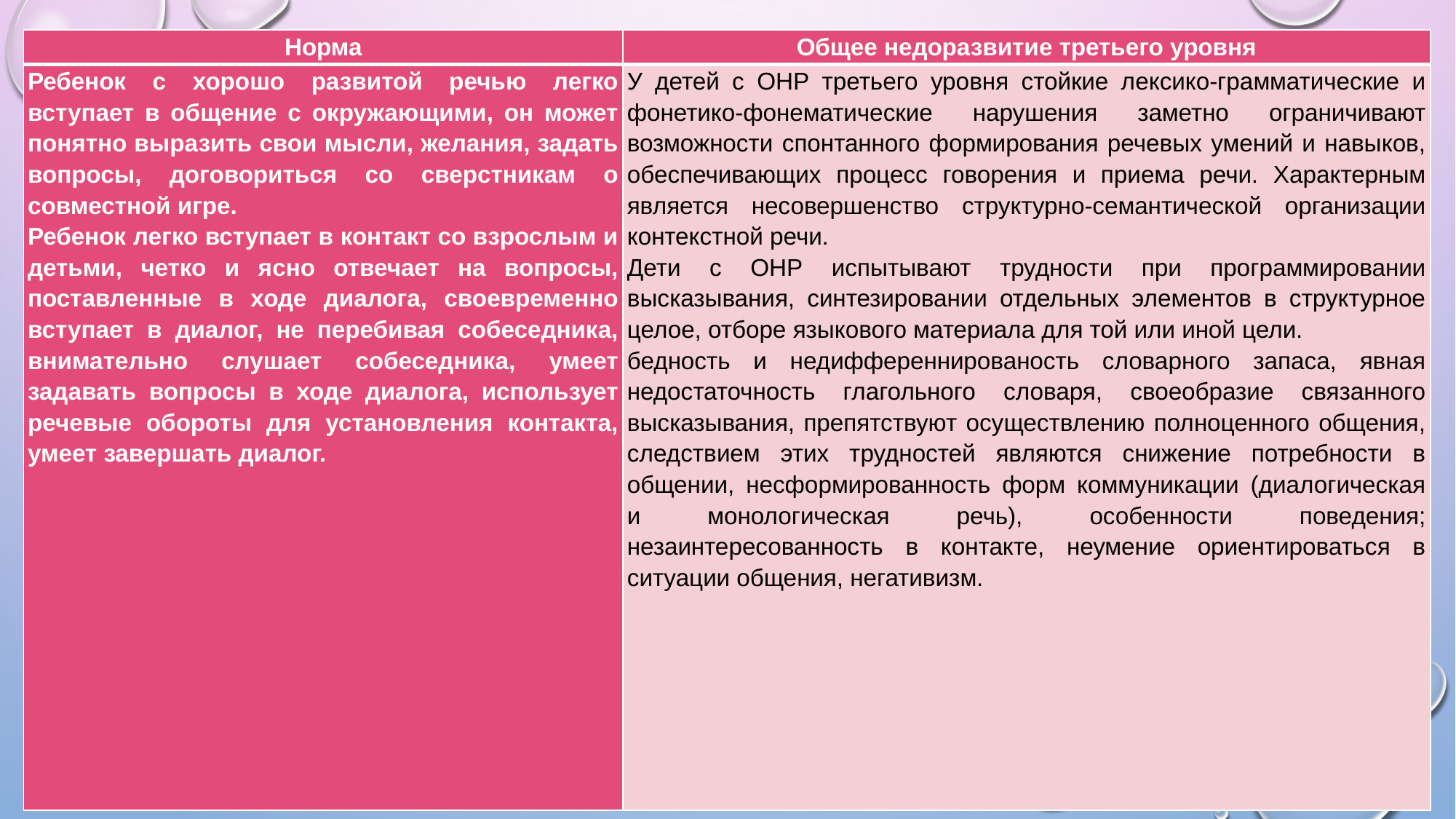

| Норма | Общее недоразвитие третьего уровня |
| --- | --- |
| Ребенок с хорошо развитой речью легко вступает в общение с окружающими, он может понятно выразить свои мысли, желания, задать вопросы, договориться со сверстникам о совместной игре. Ребенок легко вступает в контакт со взрослым и детьми, четко и ясно отвечает на вопросы, поставленные в ходе диалога, своевременно вступает в диалог, не перебивая собеседника, внимательно слушает собеседника, умеет задавать вопросы в ходе диалога, использует речевые обороты для установления контакта, умеет завершать диалог. | У детей с ОНР третьего уровня стойкие лексико-грамматические и фонетико-фонематические нарушения заметно ограничивают возможности спонтанного формирования речевых умений и навыков, обеспечивающих процесс говорения и приема речи. Характерным является несовершенство структурно-семантической организации контекстной речи. Дети с ОНР испытывают трудности при программировании высказывания, синтезировании отдельных элементов в структурное целое, отборе языкового материала для той или иной цели. бедность и недифференнированость словарного запаса, явная недостаточность глагольного словаря, своеобразие связанного высказывания, препятствуют осуществлению полноценного общения, следствием этих трудностей являются снижение потребности в общении, несформированность форм коммуникации (диалогическая и монологическая речь), особенности поведения; незаинтересованность в контакте, неумение ориентироваться в ситуации общения, негативизм. |